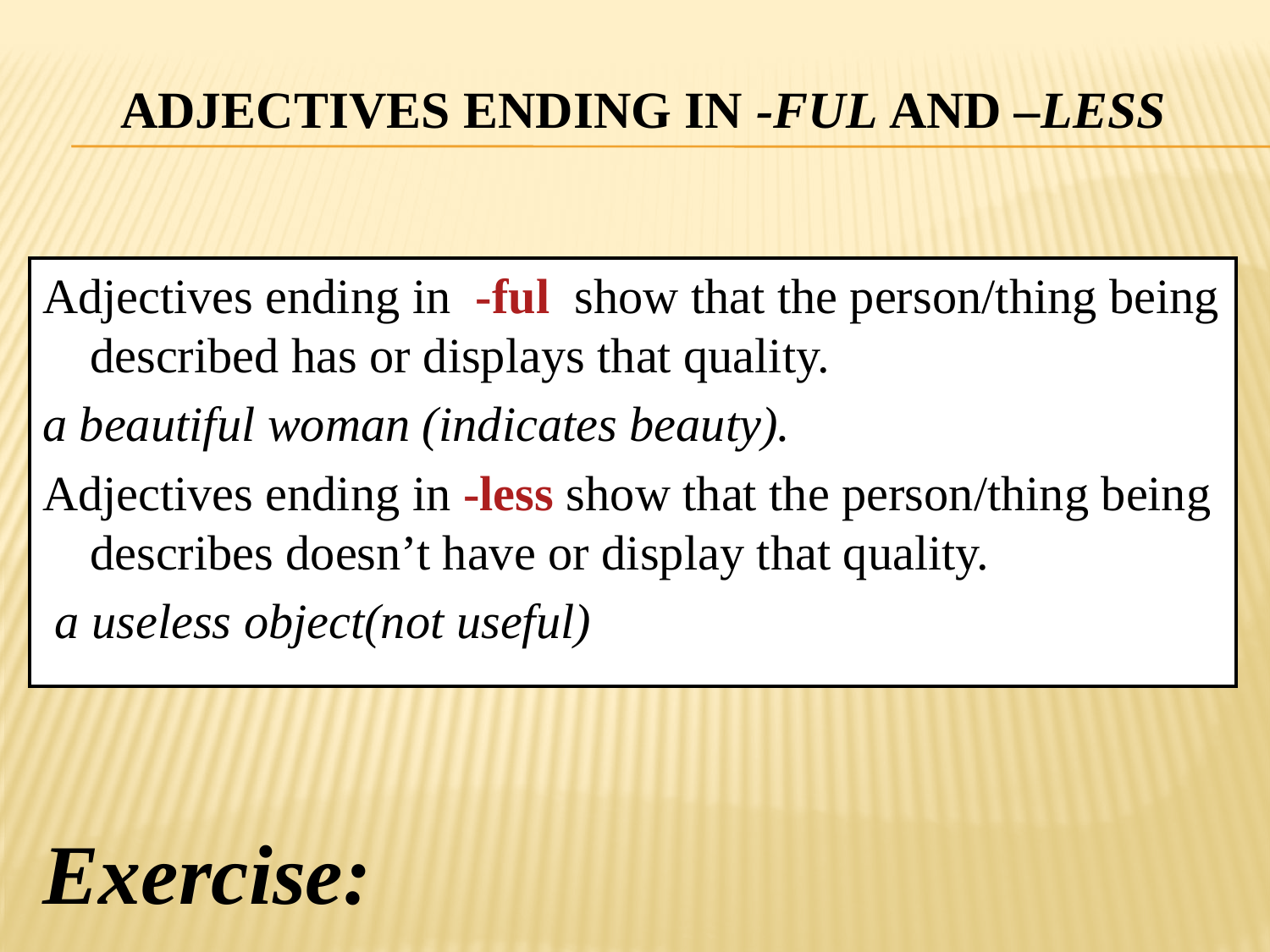

# Adjectives ending in -ful and –less
Adjectives ending in  -ful  show that the person/thing being described has or displays that quality.
a beautiful woman (indicates beauty).
Adjectives ending in -less show that the person/thing being describes doesn’t have or display that quality.
 a useless object(not useful)

Exercise: